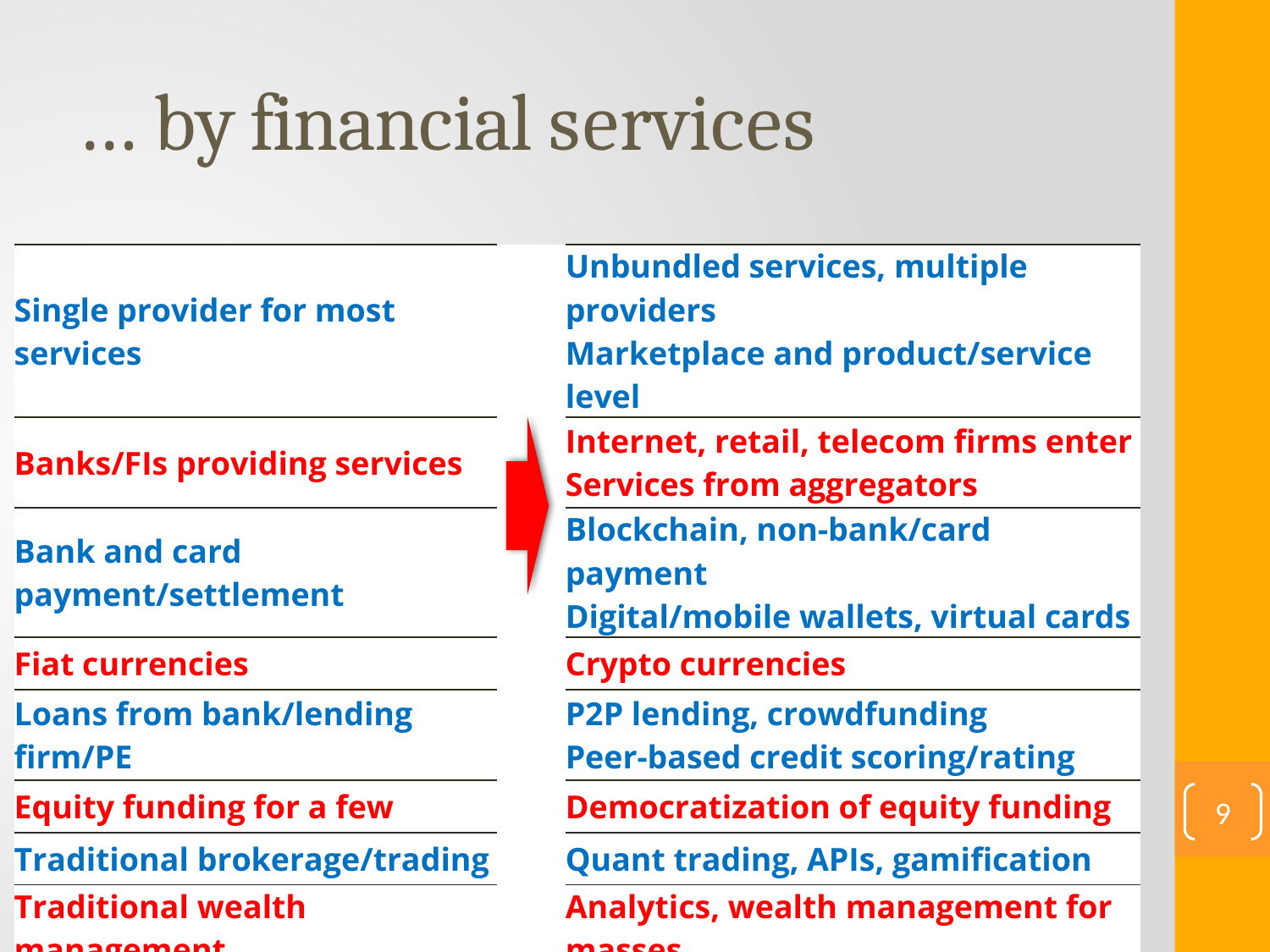

# … by financial services
| Single provider for most services |  | Unbundled services, multiple providers Marketplace and product/service level |
| --- | --- | --- |
| Banks/FIs providing services |  | Internet, retail, telecom firms enter Services from aggregators |
| Bank and card payment/settlement |  | Blockchain, non-bank/card payment Digital/mobile wallets, virtual cards |
| Fiat currencies |  | Crypto currencies |
| Loans from bank/lending firm/PE |  | P2P lending, crowdfunding Peer-based credit scoring/rating |
| Equity funding for a few |  | Democratization of equity funding |
| Traditional brokerage/trading |  | Quant trading, APIs, gamification |
| Traditional wealth management |  | Analytics, wealth management for masses |

9